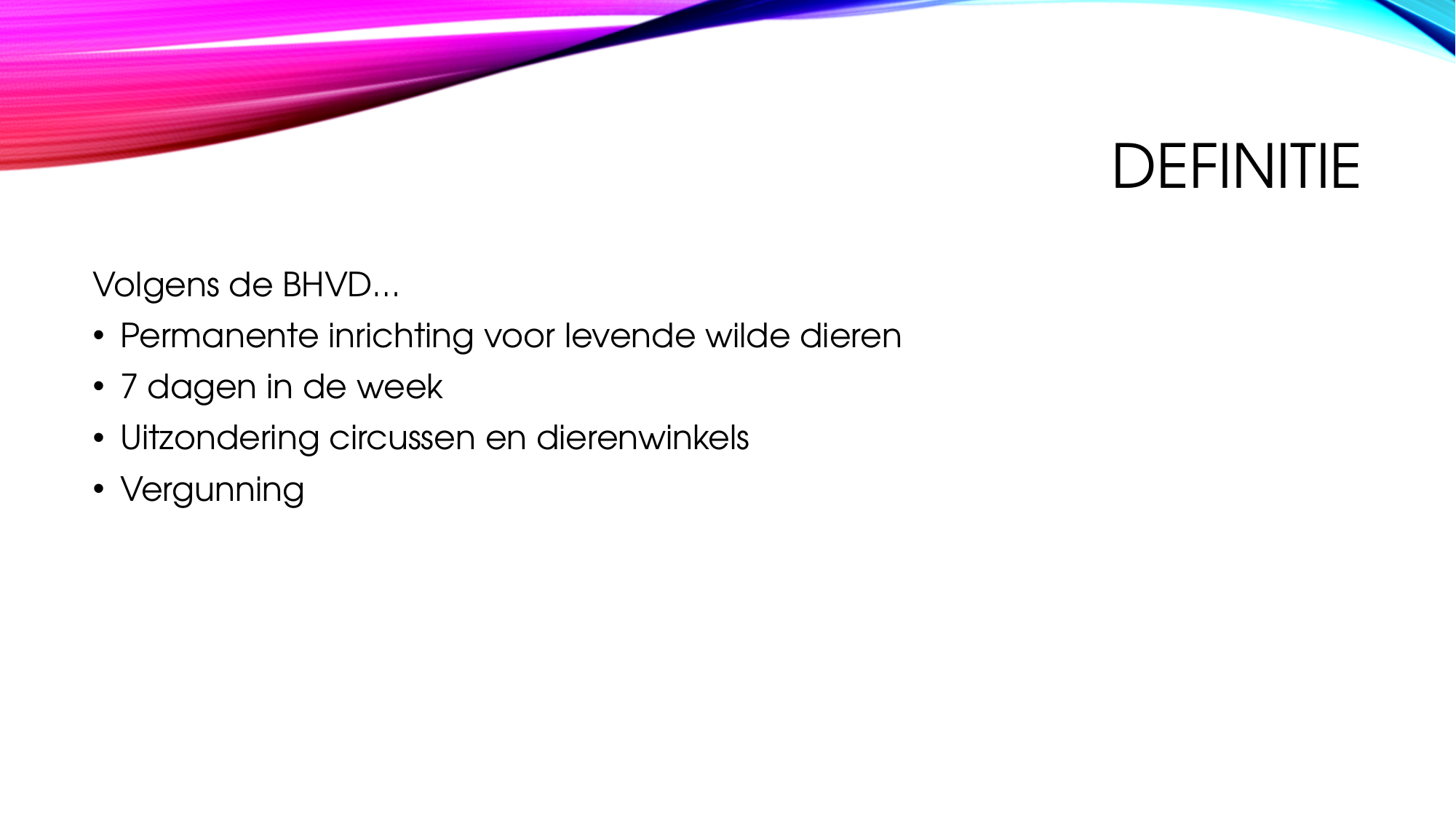

# Definitie
Volgens de BHVD…
Permanente inrichting voor levende wilde dieren
7 dagen in de week
Uitzondering circussen en dierenwinkels
Vergunning